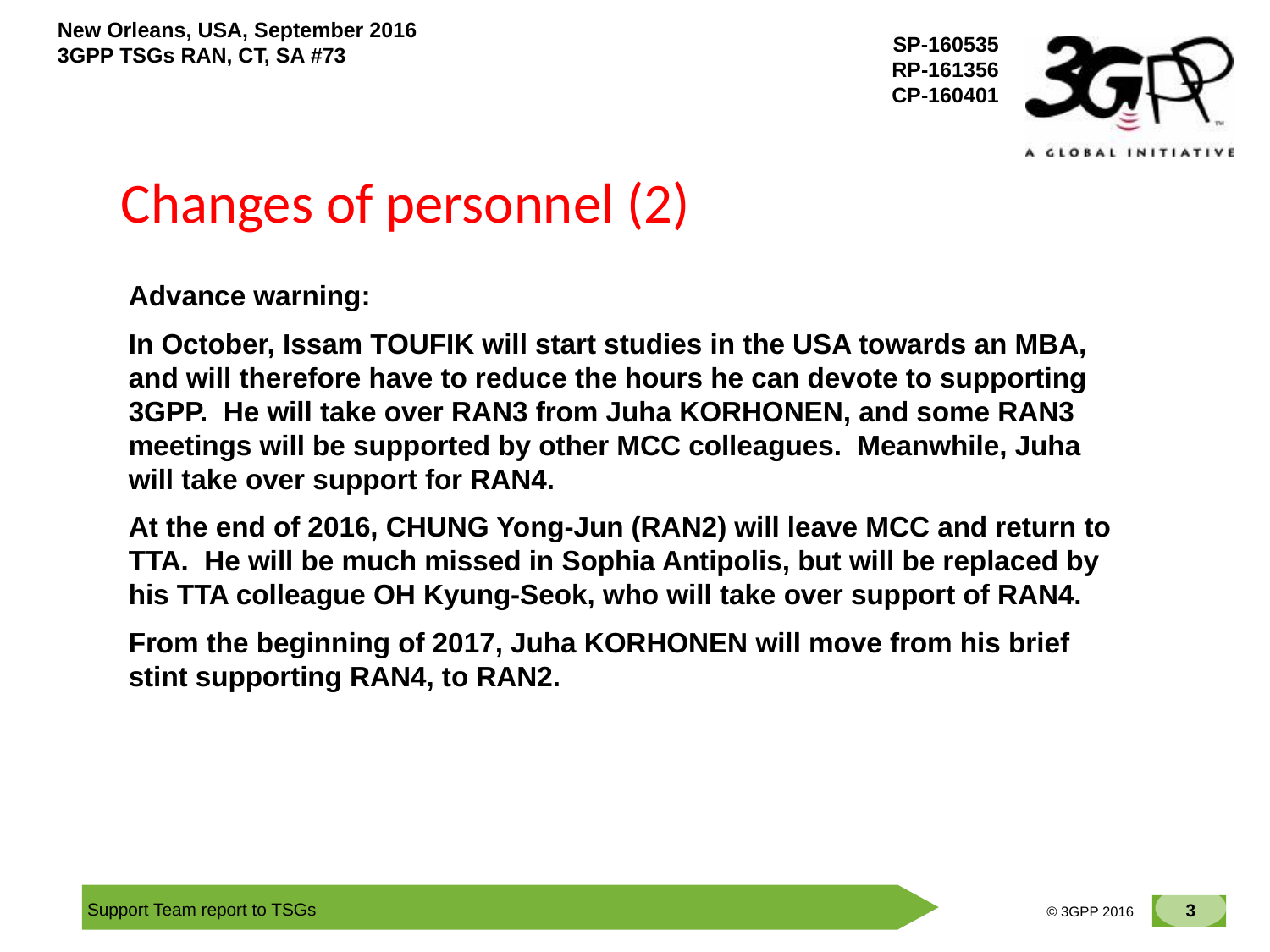

# Changes of personnel (2)
Advance warning:
In October, Issam TOUFIK will start studies in the USA towards an MBA, and will therefore have to reduce the hours he can devote to supporting 3GPP.  He will take over RAN3 from Juha KORHONEN, and some RAN3 meetings will be supported by other MCC colleagues.  Meanwhile, Juha will take over support for RAN4.
At the end of 2016, CHUNG Yong-Jun (RAN2) will leave MCC and return to TTA.  He will be much missed in Sophia Antipolis, but will be replaced by his TTA colleague OH Kyung-Seok, who will take over support of RAN4.
From the beginning of 2017, Juha KORHONEN will move from his brief stint supporting RAN4, to RAN2.